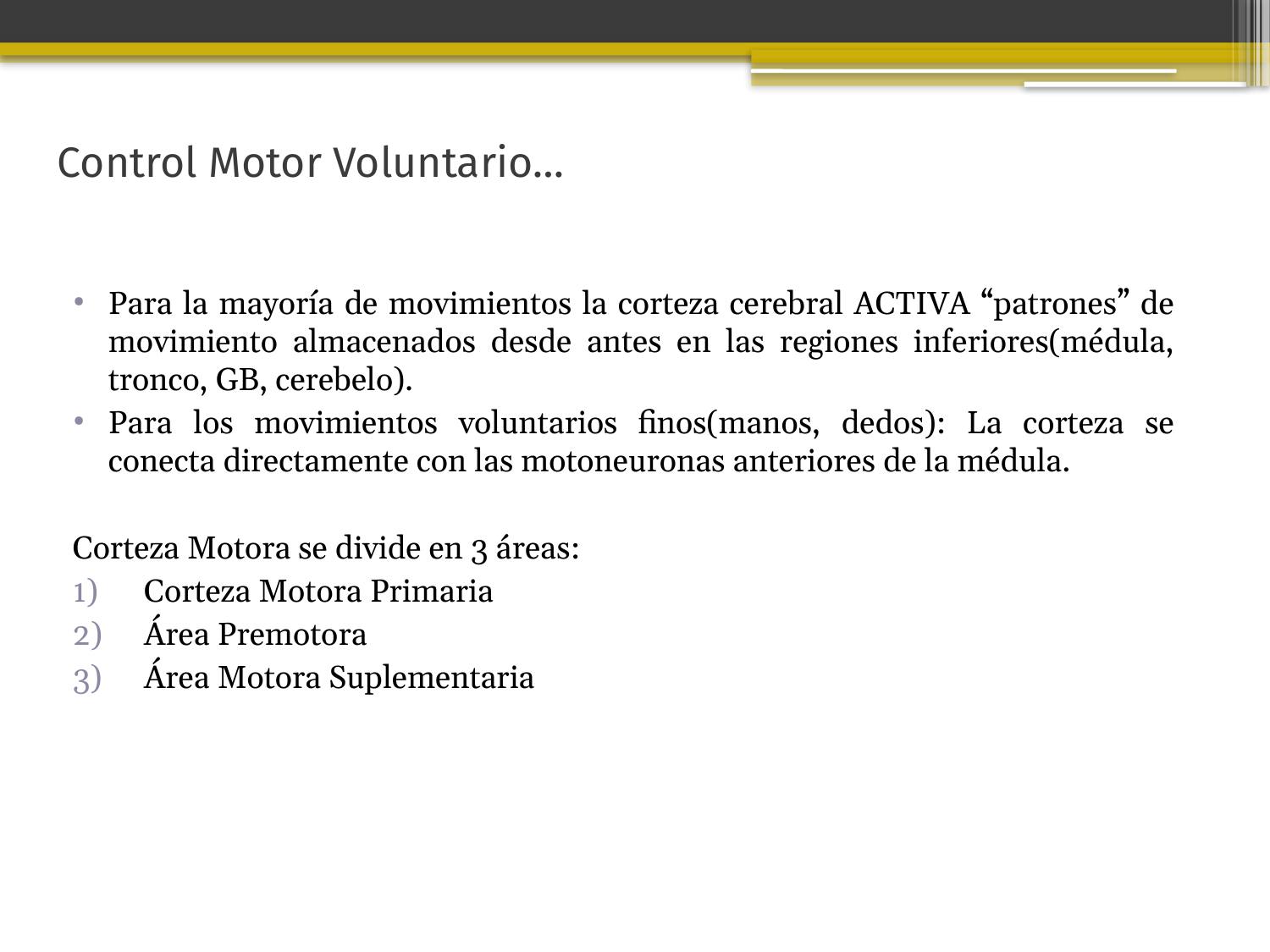

# Control Motor Voluntario…
Para la mayoría de movimientos la corteza cerebral ACTIVA “patrones” de movimiento almacenados desde antes en las regiones inferiores(médula, tronco, GB, cerebelo).
Para los movimientos voluntarios finos(manos, dedos): La corteza se conecta directamente con las motoneuronas anteriores de la médula.

Corteza Motora se divide en 3 áreas:
Corteza Motora Primaria
Área Premotora
Área Motora Suplementaria